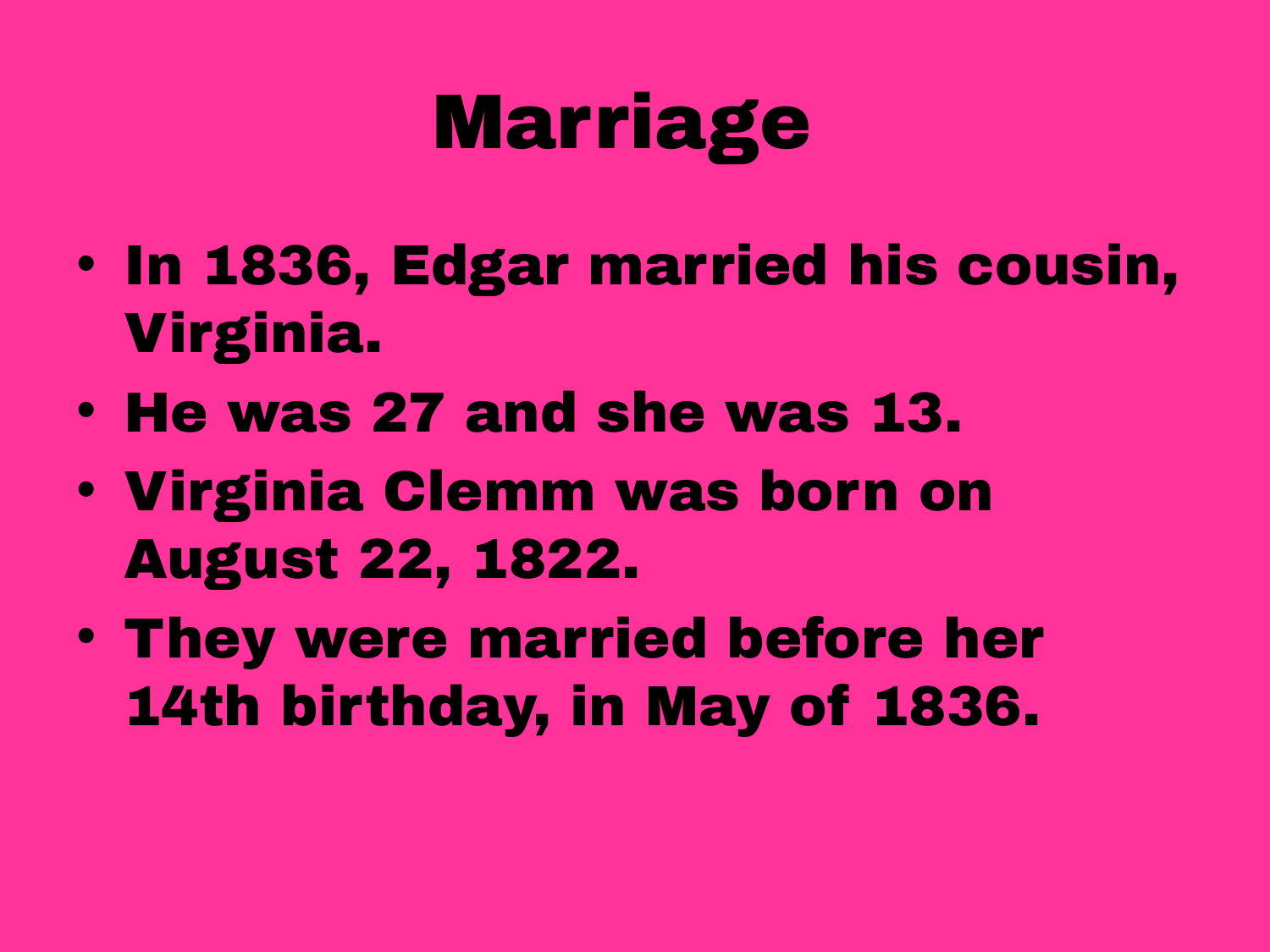

# Marriage
In 1836, Edgar married his cousin, Virginia.
He was 27 and she was 13.
Virginia Clemm was born on August 22, 1822.
They were married before her 14th birthday, in May of 1836.